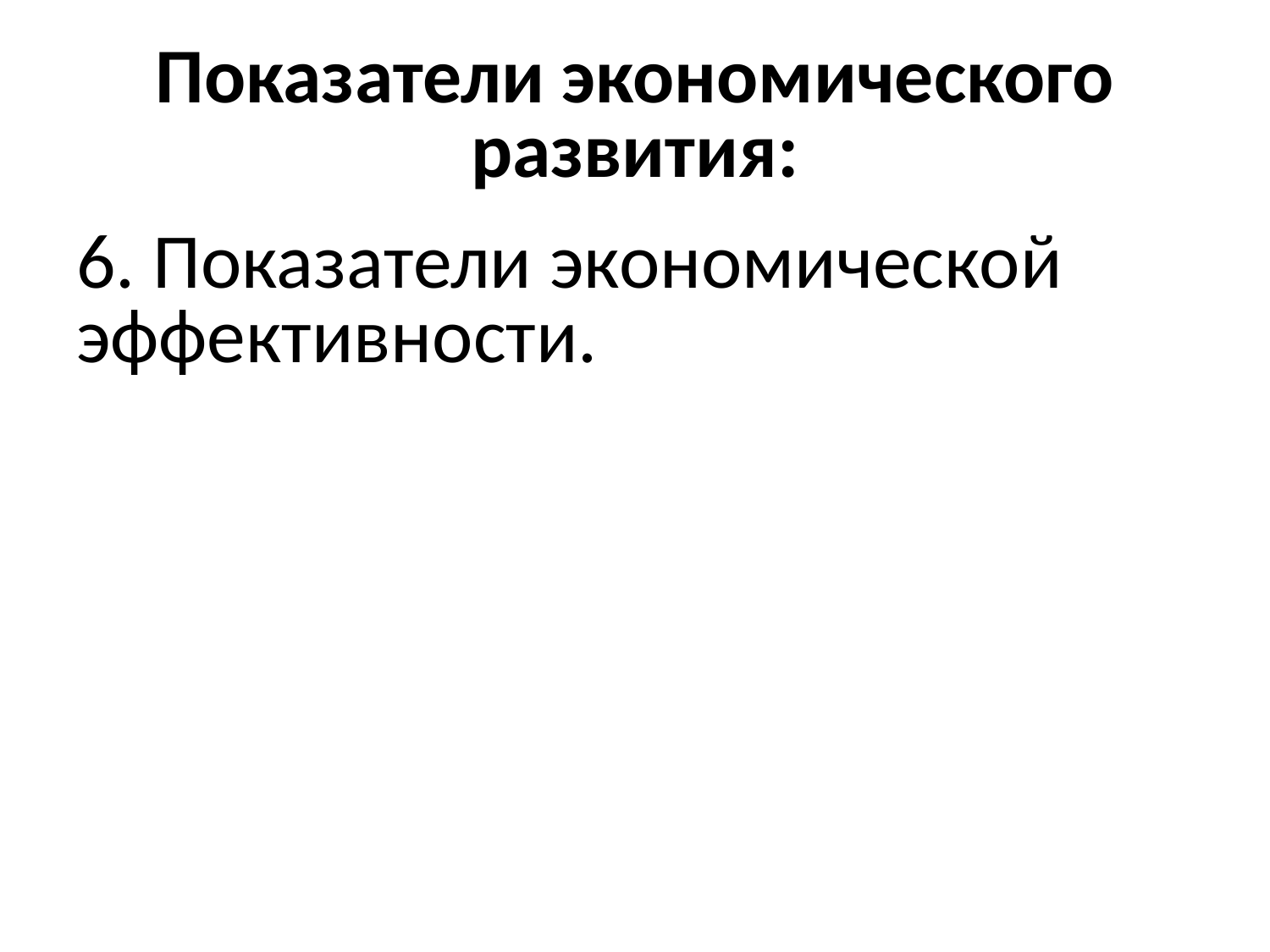

# Показатели экономического развития:
6. Показатели экономической эффективности.